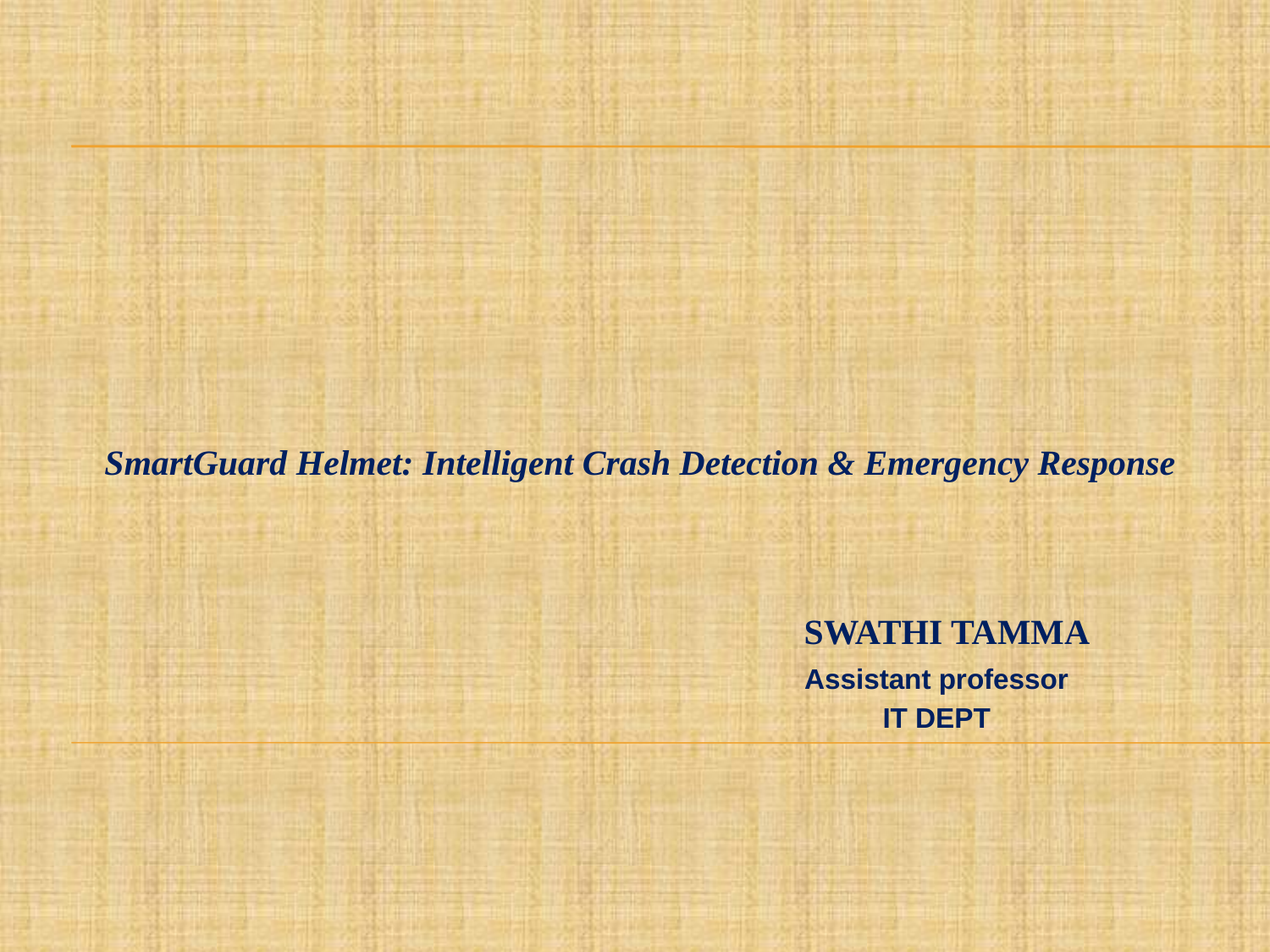

SmartGuard Helmet: Intelligent Crash Detection & Emergency Response
# swathi tamma
Assistant professor
IT DEPT